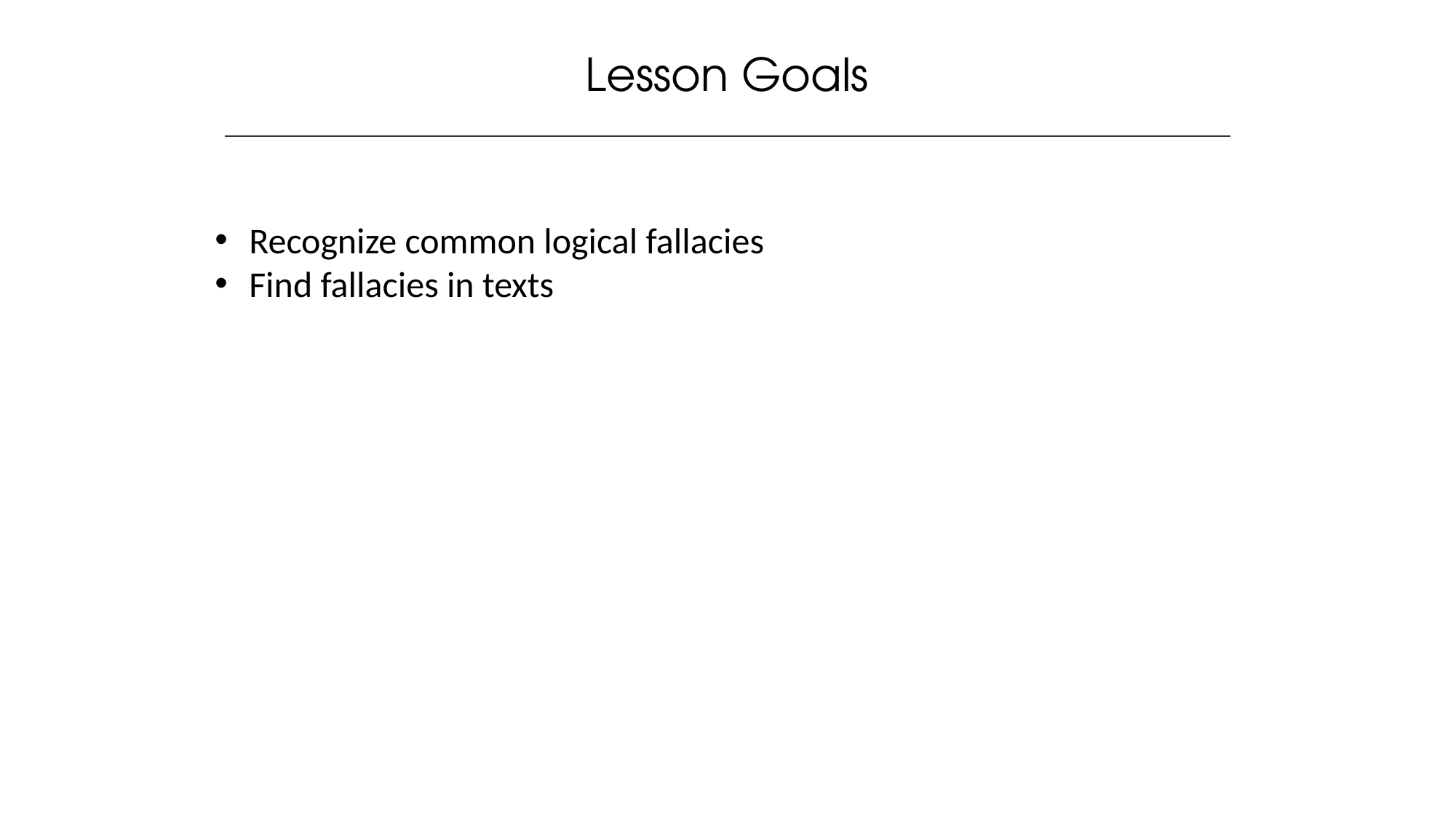

Lesson Goals
HAWKES LEARNING
Recognize common logical fallacies
Find fallacies in texts